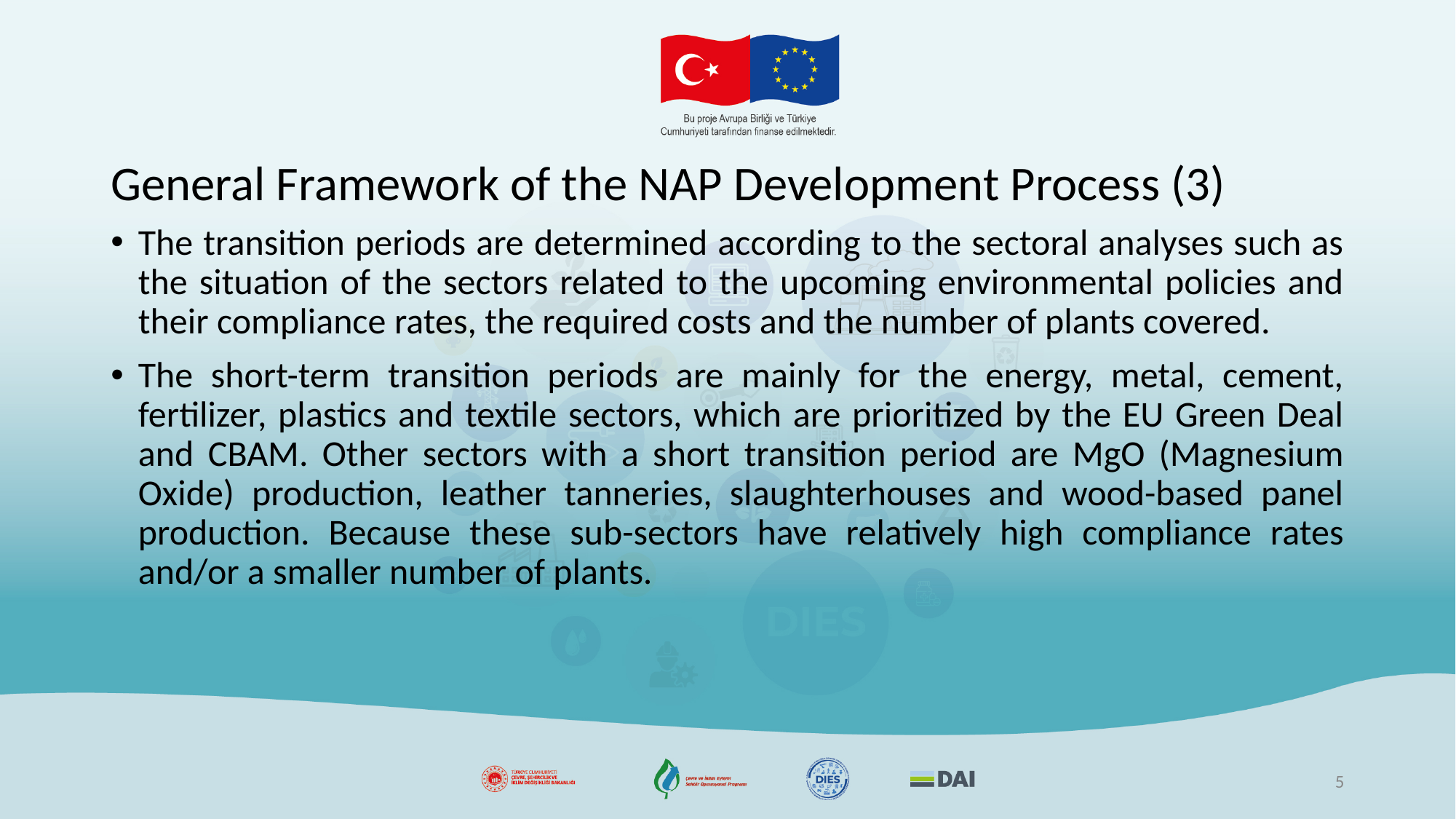

General Framework of the NAP Development Process (3)
The transition periods are determined according to the sectoral analyses such as the situation of the sectors related to the upcoming environmental policies and their compliance rates, the required costs and the number of plants covered.
The short-term transition periods are mainly for the energy, metal, cement, fertilizer, plastics and textile sectors, which are prioritized by the EU Green Deal and CBAM. Other sectors with a short transition period are MgO (Magnesium Oxide) production, leather tanneries, slaughterhouses and wood-based panel production. Because these sub-sectors have relatively high compliance rates and/or a smaller number of plants.
5